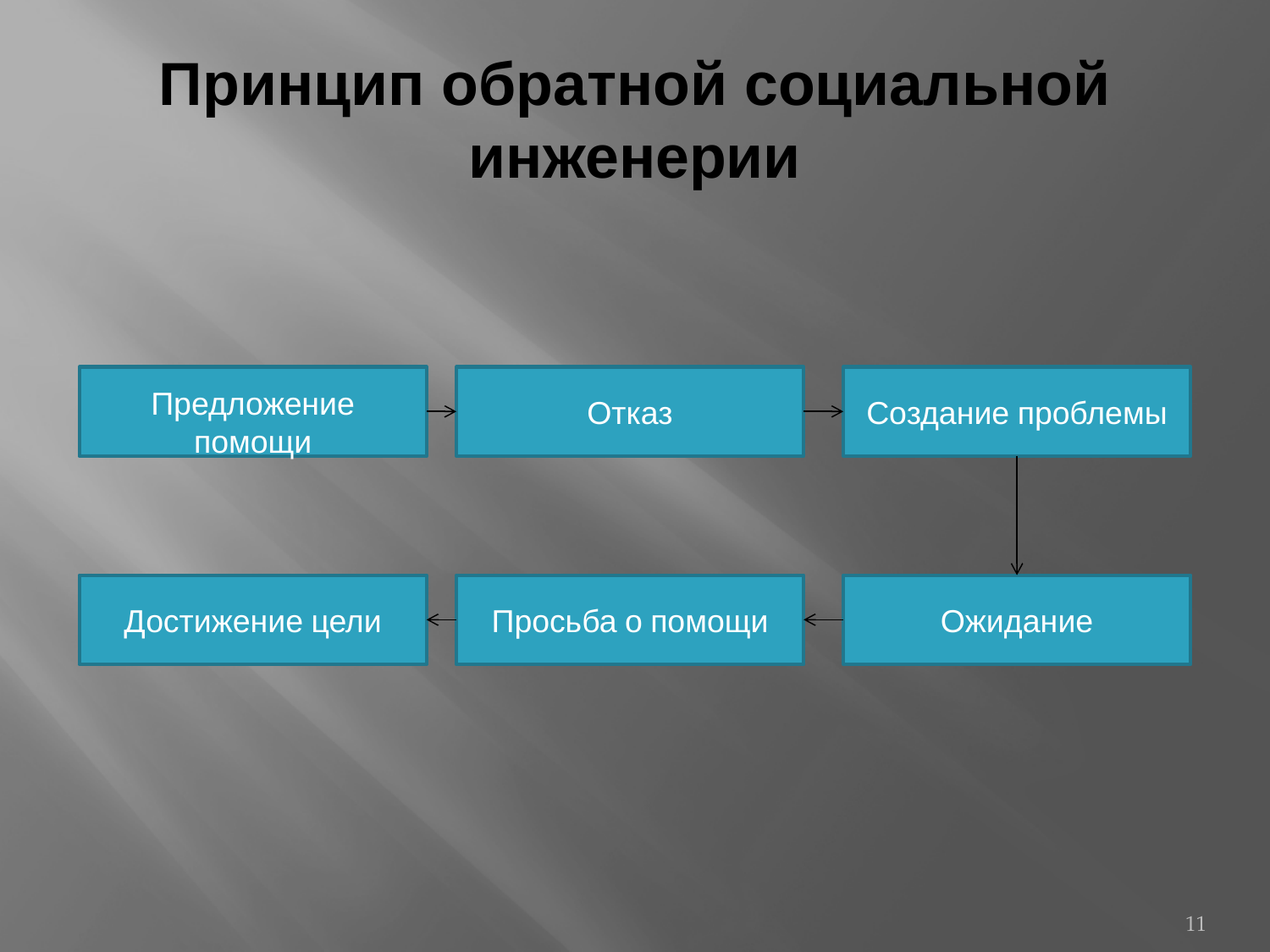

# Принцип обратной социальной инженерии

Предложение помощи
Отказ
Создание проблемы

Достижение цели
Просьба о помощи
Ожидание
11